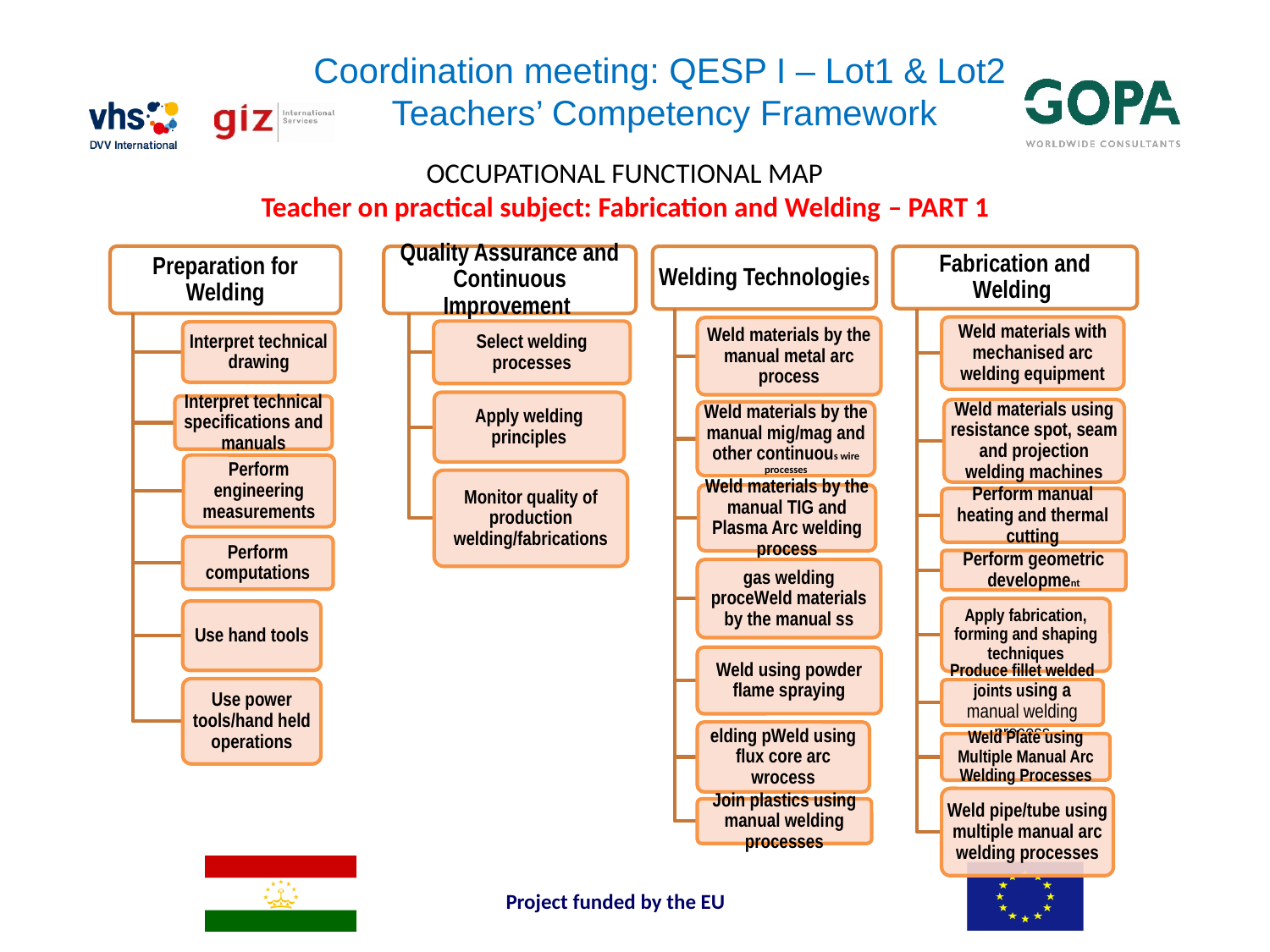

Coordination meeting: QESP I – Lot1 & Lot2
Teachers’ Competency Framework
OCCUPATIONAL FUNCTIONAL MAP
Teacher on practical subject: Fabrication and Welding – PART 1

Preparation for Welding
Interpret technical drawing
Interpret technical specifications and manuals
Perform engineering measurements
Perform computations
Use hand tools
Use power tools/hand held operations
Quality Assurance and Continuous Improvement
Select welding processes
Apply welding principles
Monitor quality of production welding/fabrications
Welding Technologies
Weld materials by the manual metal arc process
Weld materials by the manual mig/mag and other continuous wire processes
Weld materials by the manual TIG and Plasma Arc welding process
gas welding proceWeld materials by the manual ss
Weld using powder flame spraying
elding pWeld using flux core arc wrocess
Join plastics using manual welding processes
Fabrication and Welding
Weld materials with mechanised arc welding equipment
Weld materials using resistance spot, seam and projection welding machines
Perform manual heating and thermal cutting
Perform geometric development
Apply fabrication, forming and shaping techniques
Produce fillet welded joints using a manual welding process
Weld Plate using Multiple Manual Arc Welding Processes
Weld pipe/tube using multiple manual arc welding processes
Project funded by the EU